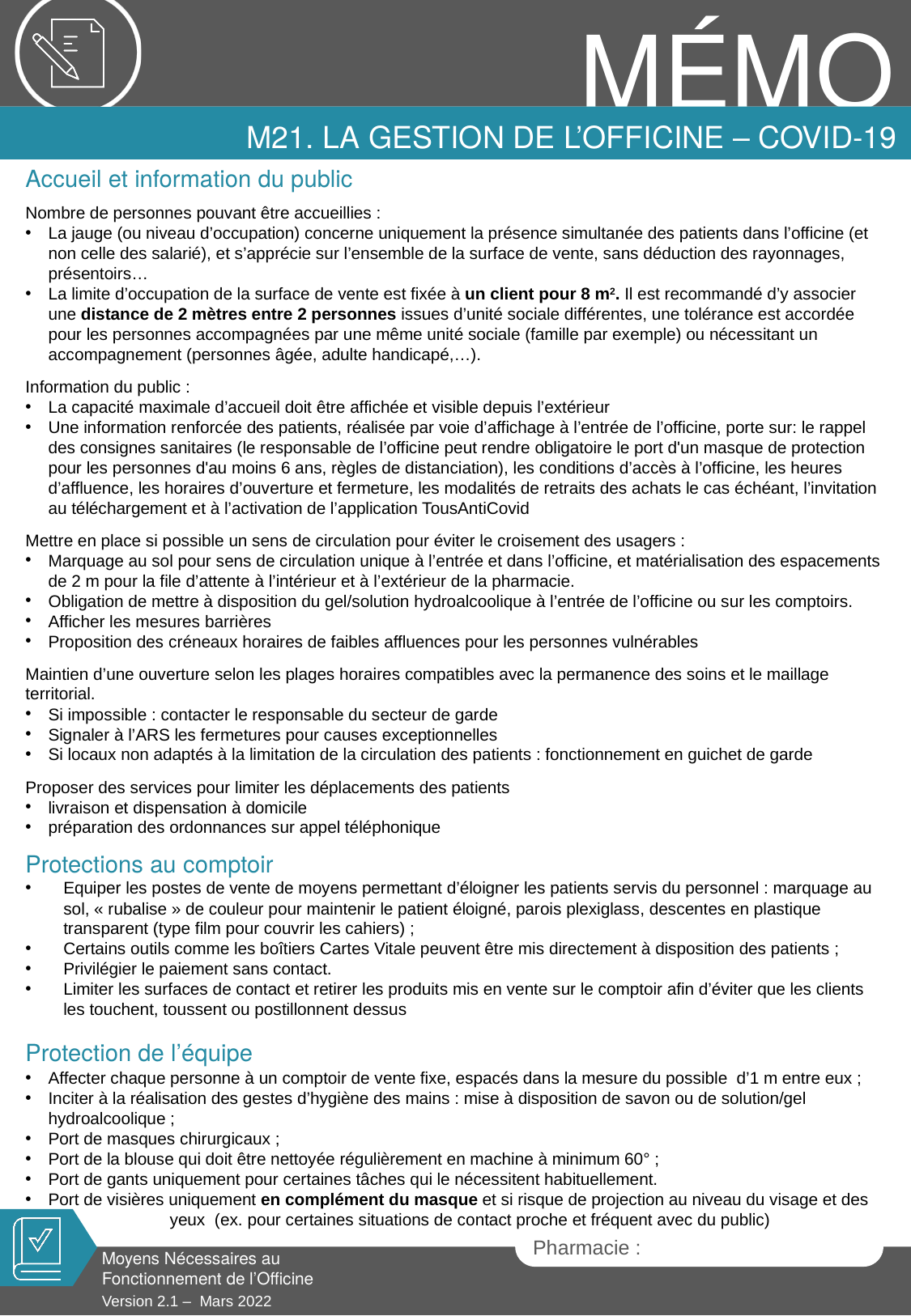

# M21. la GESTION DE L’OFFICINE – COVID-19
Accueil et information du public
Nombre de personnes pouvant être accueillies :
La jauge (ou niveau d’occupation) concerne uniquement la présence simultanée des patients dans l’officine (et non celle des salarié), et s’apprécie sur l’ensemble de la surface de vente, sans déduction des rayonnages, présentoirs…
La limite d’occupation de la surface de vente est fixée à un client pour 8 m2. Il est recommandé d’y associer une distance de 2 mètres entre 2 personnes issues d’unité sociale différentes, une tolérance est accordée pour les personnes accompagnées par une même unité sociale (famille par exemple) ou nécessitant un accompagnement (personnes âgée, adulte handicapé,…).

Information du public :
La capacité maximale d’accueil doit être affichée et visible depuis l’extérieur
Une information renforcée des patients, réalisée par voie d’affichage à l’entrée de l’officine, porte sur: le rappel des consignes sanitaires (le responsable de l’officine peut rendre obligatoire le port d'un masque de protection pour les personnes d'au moins 6 ans, règles de distanciation), les conditions d’accès à l’officine, les heures d’affluence, les horaires d’ouverture et fermeture, les modalités de retraits des achats le cas échéant, l’invitation au téléchargement et à l’activation de l’application TousAntiCovid

Mettre en place si possible un sens de circulation pour éviter le croisement des usagers :
Marquage au sol pour sens de circulation unique à l’entrée et dans l’officine, et matérialisation des espacements de 2 m pour la file d’attente à l’intérieur et à l’extérieur de la pharmacie.
Obligation de mettre à disposition du gel/solution hydroalcoolique à l’entrée de l’officine ou sur les comptoirs.
Afficher les mesures barrières
Proposition des créneaux horaires de faibles affluences pour les personnes vulnérables

Maintien d’une ouverture selon les plages horaires compatibles avec la permanence des soins et le maillage territorial.
Si impossible : contacter le responsable du secteur de garde
Signaler à l’ARS les fermetures pour causes exceptionnelles
Si locaux non adaptés à la limitation de la circulation des patients : fonctionnement en guichet de garde

Proposer des services pour limiter les déplacements des patients
livraison et dispensation à domicile
préparation des ordonnances sur appel téléphonique

Protections au comptoir
Equiper les postes de vente de moyens permettant d’éloigner les patients servis du personnel : marquage au sol, « rubalise » de couleur pour maintenir le patient éloigné, parois plexiglass, descentes en plastique transparent (type film pour couvrir les cahiers) ;
Certains outils comme les boîtiers Cartes Vitale peuvent être mis directement à disposition des patients ;
Privilégier le paiement sans contact.
Limiter les surfaces de contact et retirer les produits mis en vente sur le comptoir afin d’éviter que les clients les touchent, toussent ou postillonnent dessus

Protection de l’équipe
Affecter chaque personne à un comptoir de vente fixe, espacés dans la mesure du possible  d’1 m entre eux ;
Inciter à la réalisation des gestes d’hygiène des mains : mise à disposition de savon ou de solution/gel hydroalcoolique ;
Port de masques chirurgicaux ;
Port de la blouse qui doit être nettoyée régulièrement en machine à minimum 60° ;
Port de gants uniquement pour certaines tâches qui le nécessitent habituellement.
Port de visières uniquement en complément du masque et si risque de projection au niveau du visage et des 	yeux  (ex. pour certaines situations de contact proche et fréquent avec du public)